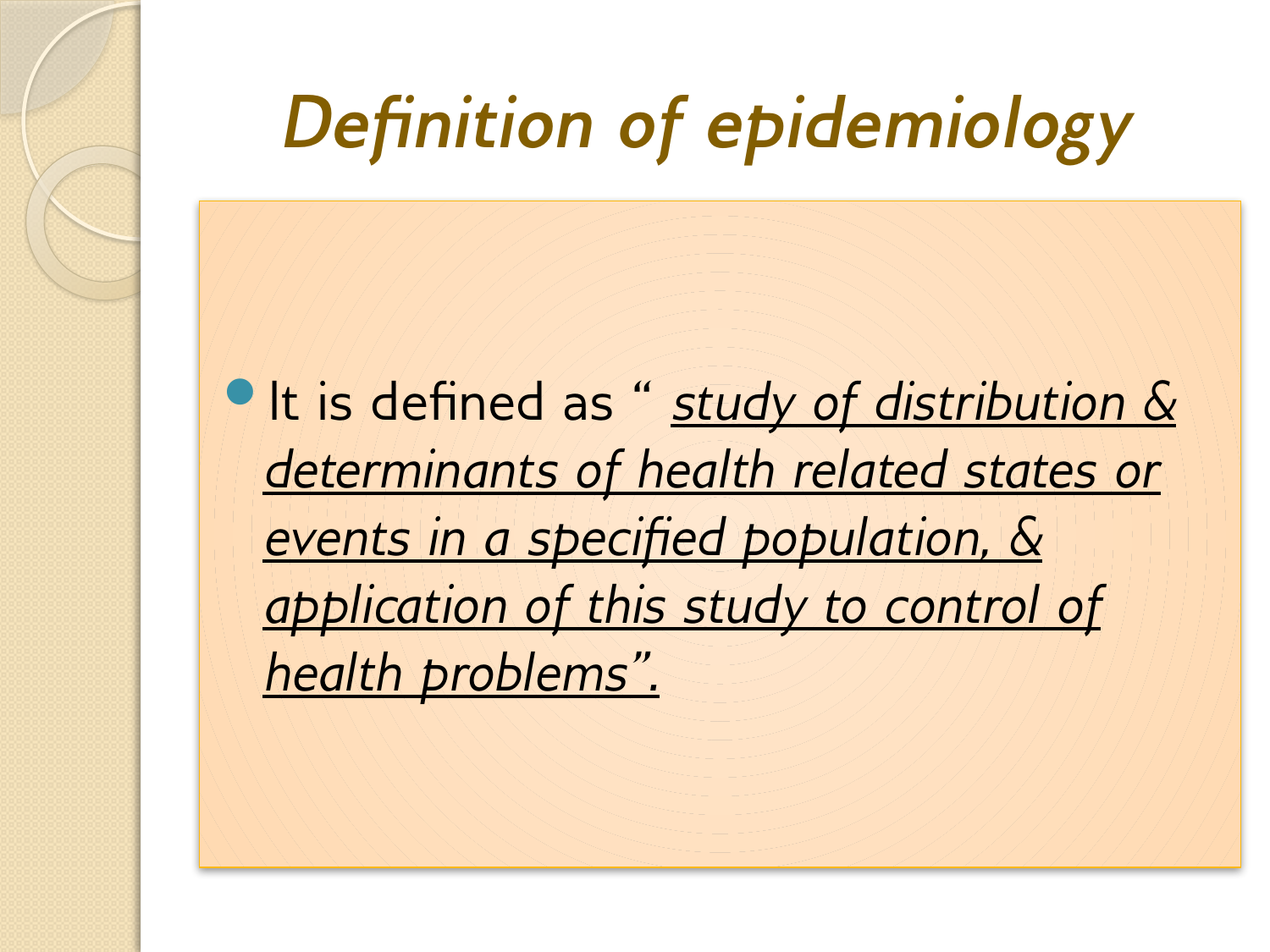

# Definition of epidemiology

It is defined as “ study of distribution & determinants of health related states or events in a specified population, & application of this study to control of health problems”.